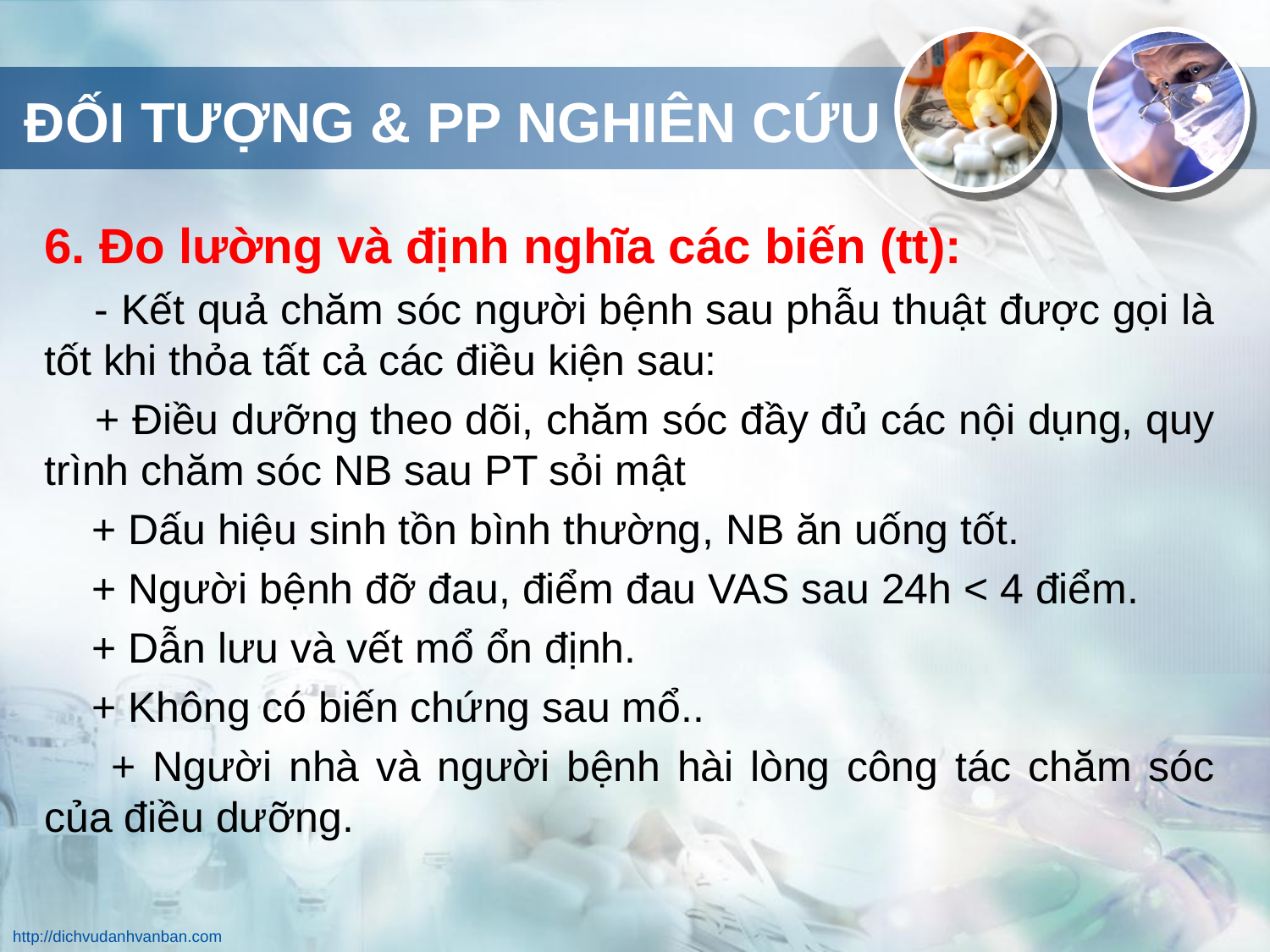

# ĐỐI TƯỢNG & PP NGHIÊN CỨU
6. Đo lường và định nghĩa các biến (tt):
    - Kết quả chăm sóc người bệnh sau phẫu thuật được gọi là tốt khi thỏa tất cả các điều kiện sau:
    + Điều dưỡng theo dõi, chăm sóc đầy đủ các nội dụng, quy trình chăm sóc NB sau PT sỏi mật
    + Dấu hiệu sinh tồn bình thường, NB ăn uống tốt.
    + Người bệnh đỡ đau, điểm đau VAS sau 24h < 4 điểm.
    + Dẫn lưu và vết mổ ổn định.
    + Không có biến chứng sau mổ..
    + Người nhà và người bệnh hài lòng công tác chăm sóc của điều dưỡng.